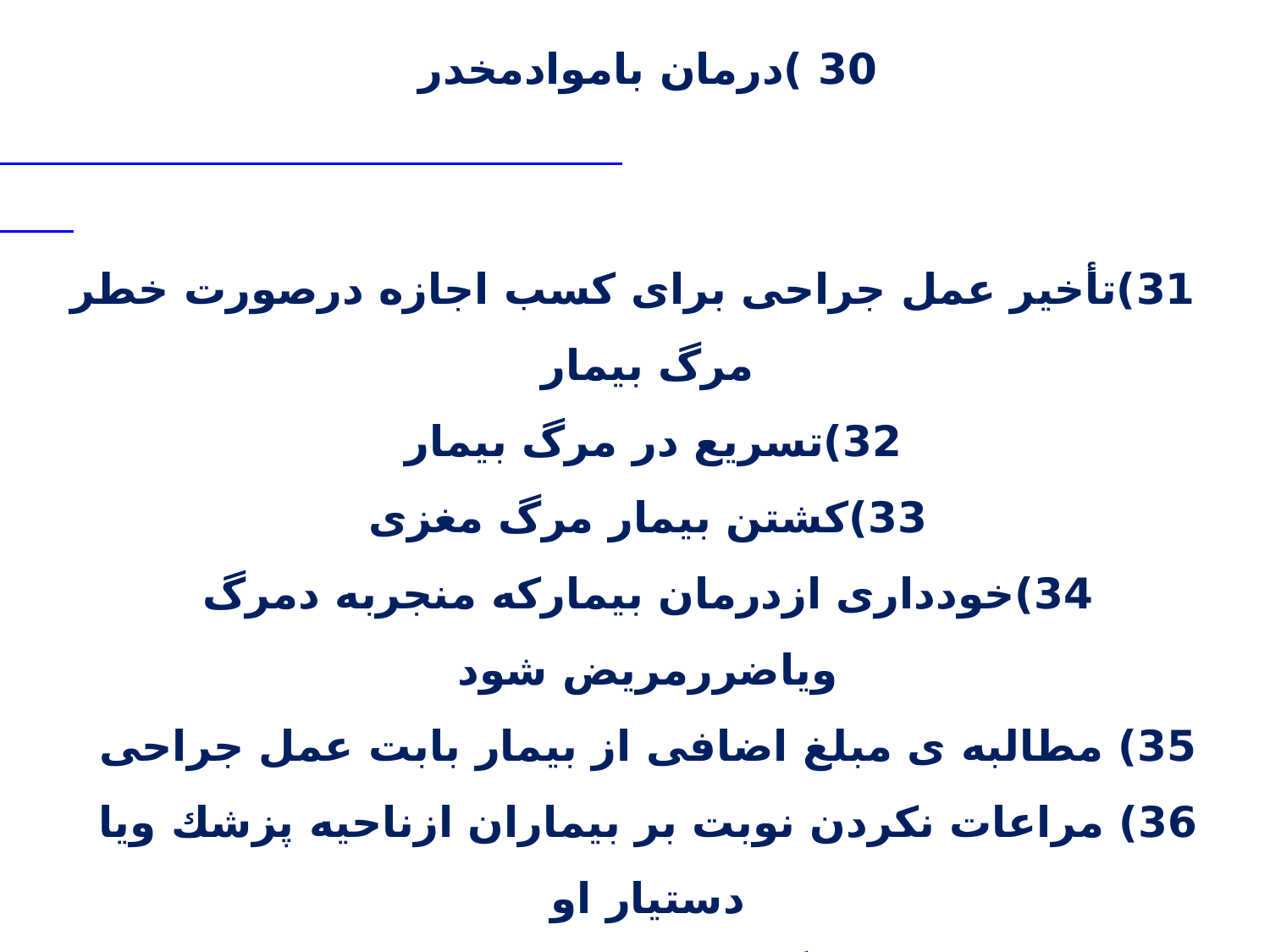

30 )درمان باموادمخدر
  31)تأخیر عمل جراحی برای کسب اجازه درصورت خطر مرگ بیمار
32)تسریع در مرگ بیمار
33)کشتن بیمار مرگ مغزی
34)خودداری ازدرمان بیمارکه منجربه دمرگ ویاضررمریض شود
35) مطالبه ی مبلغ اضافی از بیمار بابت عمل جراحی
36) مراعات نکردن نوبت بر بيماران ازناحیه پزشك ویا دستيار او
37) صدور گواهی نادرست برای بیمار
38)افشاى سـرّ بيماران
 39)افشای اطلاعات به دست آمده از معالجه بیماردرصورت راضی نبودن بیمار
40) آزمایش های پزشکی روی انسان مگر به اقتضای ضرورت ومصالح پزشکی